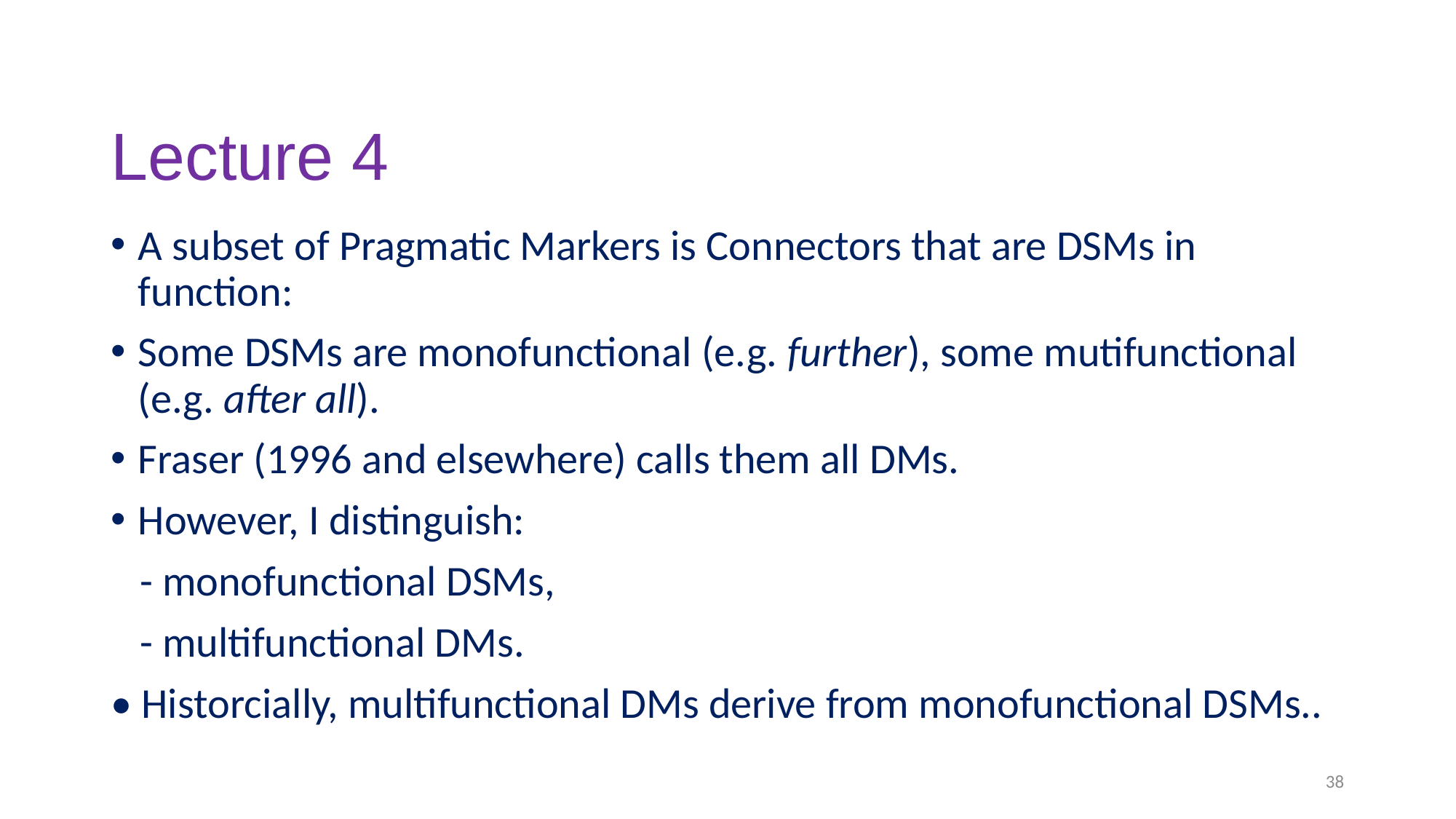

# Lecture 4
A subset of Pragmatic Markers is Connectors that are DSMs in function:
Some DSMs are monofunctional (e.g. further), some mutifunctional (e.g. after all).
Fraser (1996 and elsewhere) calls them all DMs.
However, I distinguish:
   - monofunctional DSMs,
   - multifunctional DMs.
• Historcially, multifunctional DMs derive from monofunctional DSMs..

38